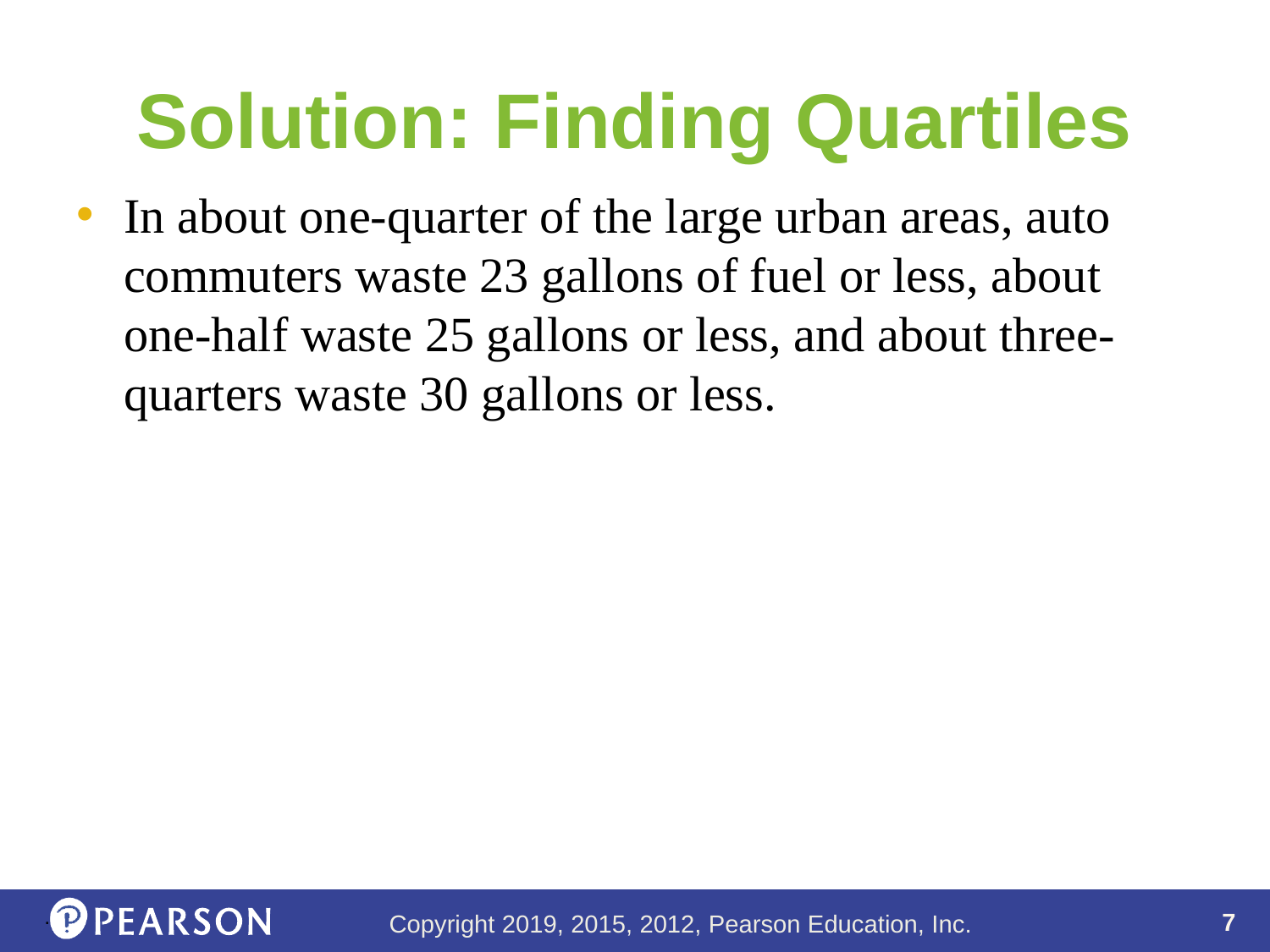

# Solution: Finding Quartiles
In about one-quarter of the large urban areas, auto commuters waste 23 gallons of fuel or less, about one-half waste 25 gallons or less, and about three-quarters waste 30 gallons or less.
.